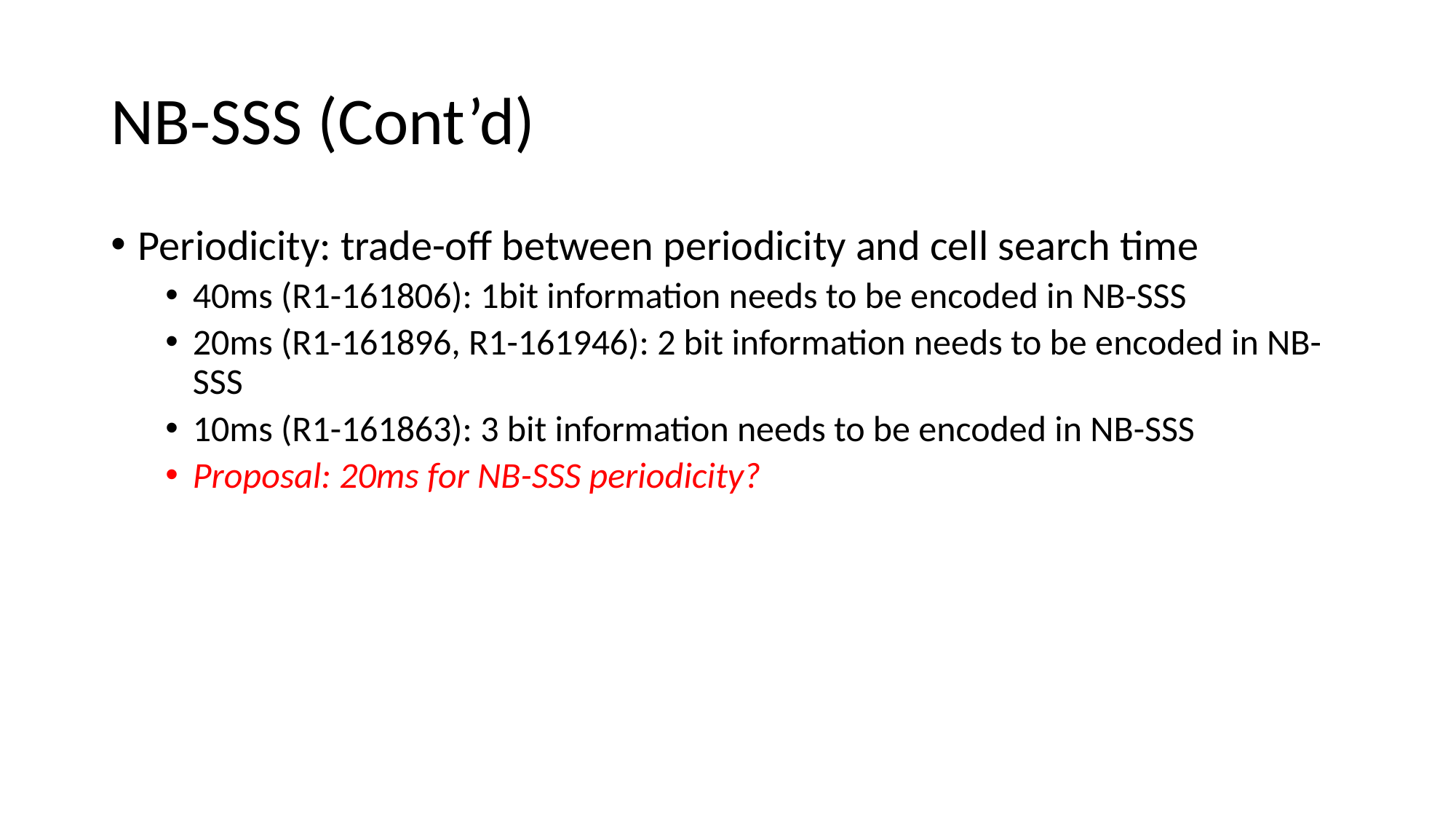

# NB-SSS (Cont’d)
Periodicity: trade-off between periodicity and cell search time
40ms (R1-161806): 1bit information needs to be encoded in NB-SSS
20ms (R1-161896, R1-161946): 2 bit information needs to be encoded in NB-SSS
10ms (R1-161863): 3 bit information needs to be encoded in NB-SSS
Proposal: 20ms for NB-SSS periodicity?